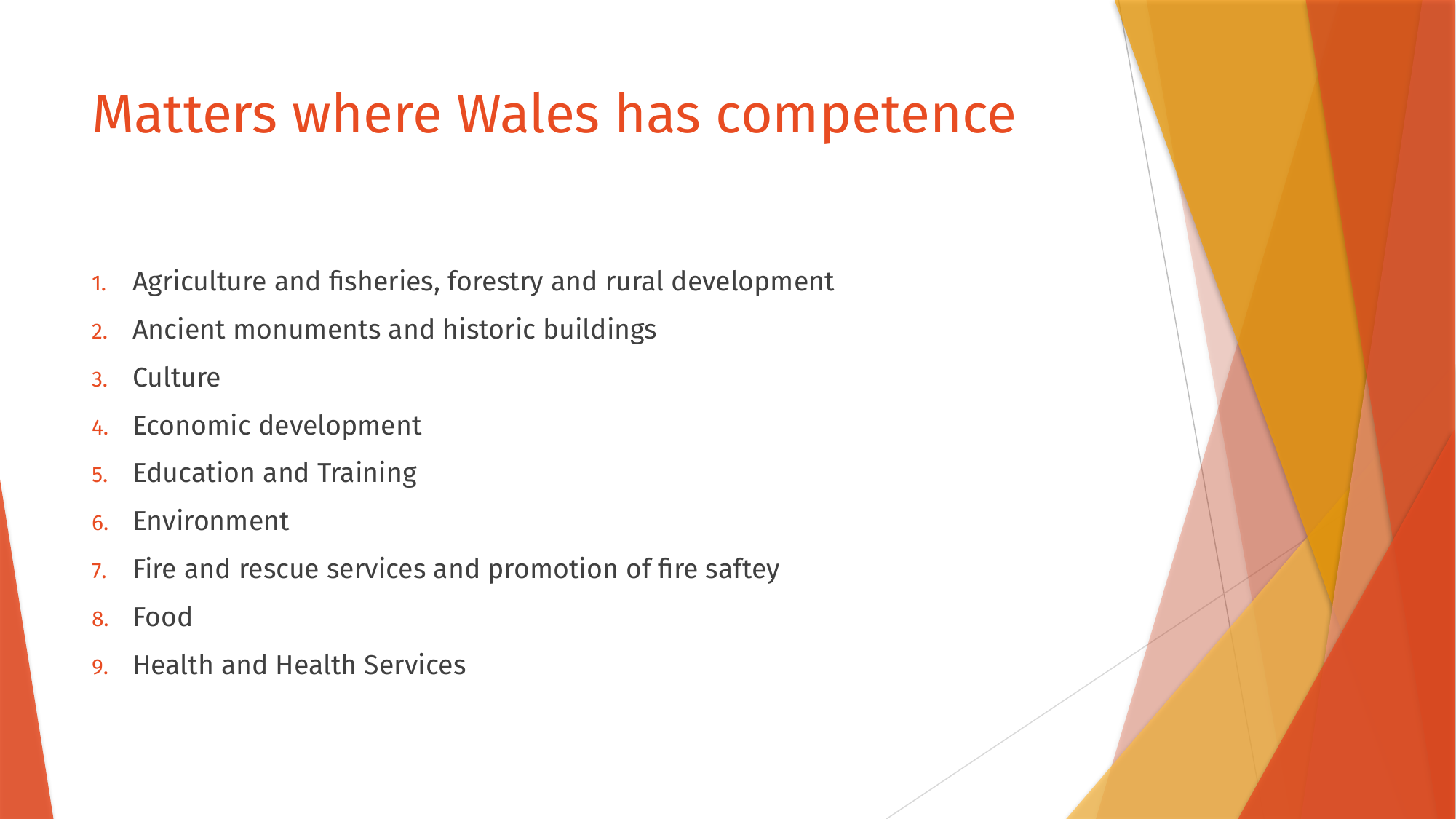

# Matters where Wales has competence
Agriculture and fisheries, forestry and rural development
Ancient monuments and historic buildings
Culture
Economic development
Education and Training
Environment
Fire and rescue services and promotion of fire saftey
Food
Health and Health Services